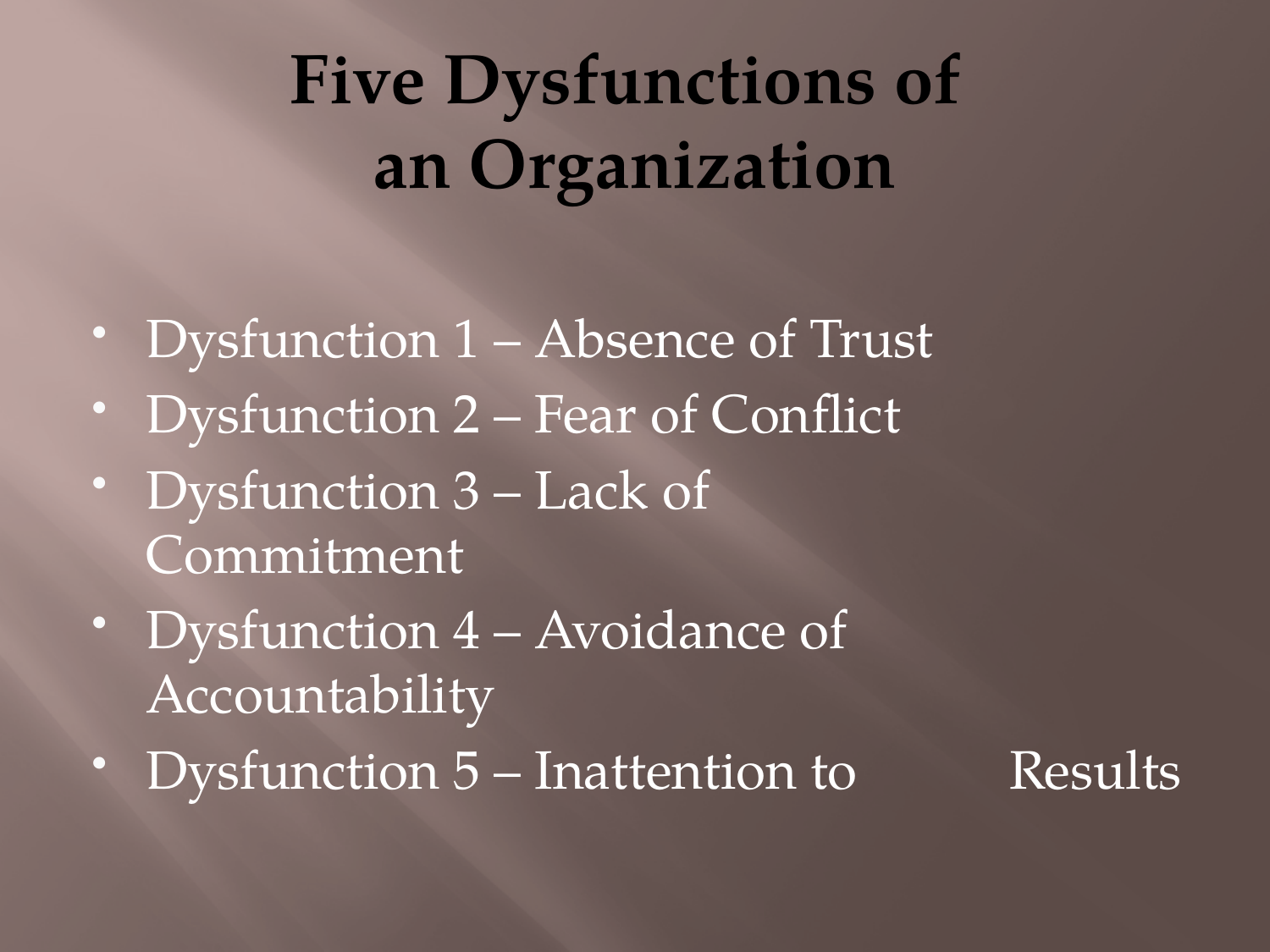

# Five Dysfunctions of an Organization

Dysfunction 1 – Absence of Trust
Dysfunction 2 – Fear of Conflict
Dysfunction 3 – Lack of 						       Commitment
Dysfunction 4 – Avoidance of 					        Accountability
Dysfunction 5 – Inattention to 					        Results